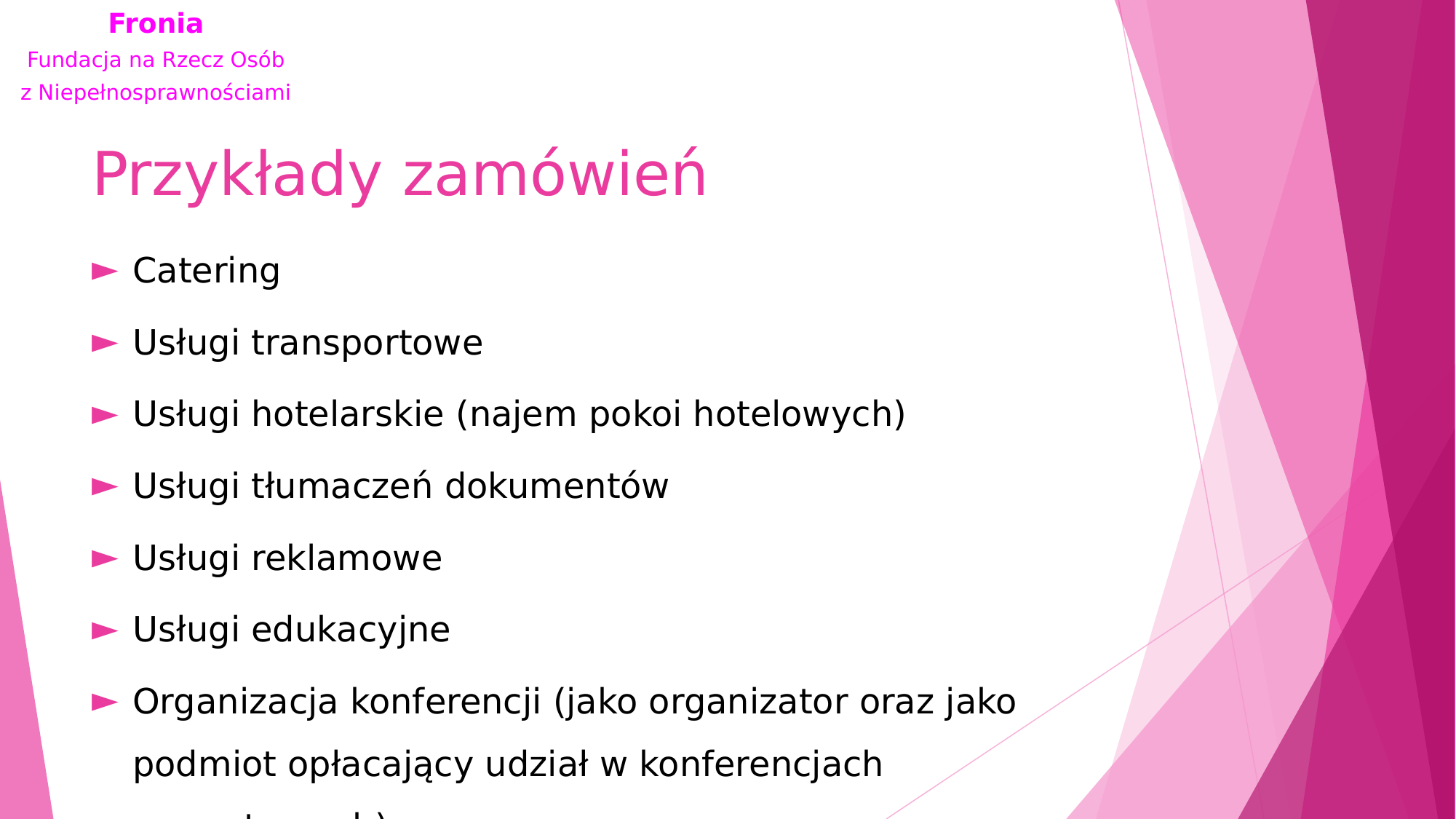

# Przykłady zamówień
Catering
Usługi transportowe
Usługi hotelarskie (najem pokoi hotelowych)
Usługi tłumaczeń dokumentów
Usługi reklamowe
Usługi edukacyjne
Organizacja konferencji (jako organizator oraz jako podmiot opłacający udział w konferencjach zewnętrznych)